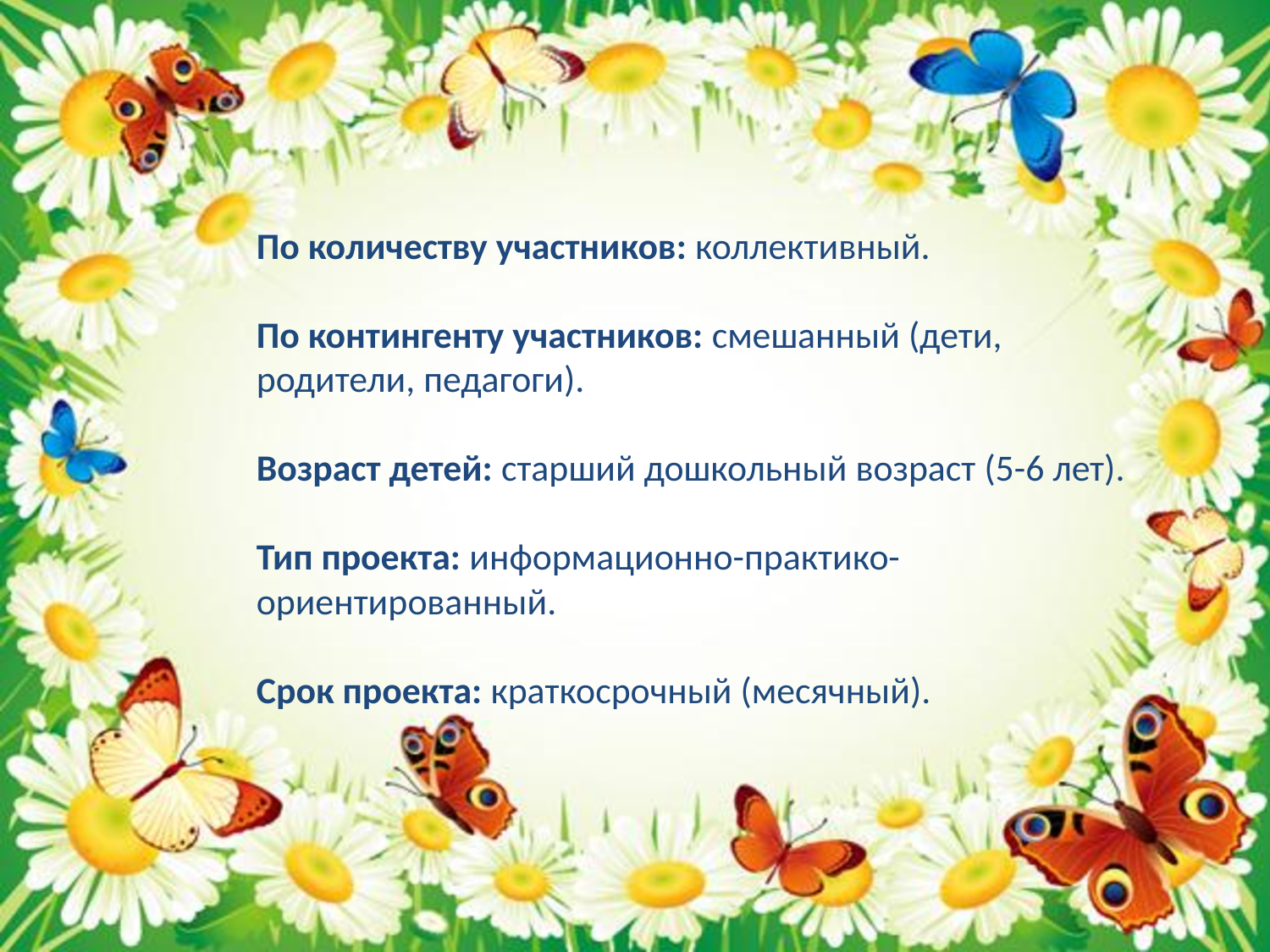

По количеству участников: коллективный.
По контингенту участников: смешанный (дети, родители, педагоги).
Возраст детей: старший дошкольный возраст (5-6 лет).
Тип проекта: информационно-практико-ориентированный.
Срок проекта: краткосрочный (месячный).